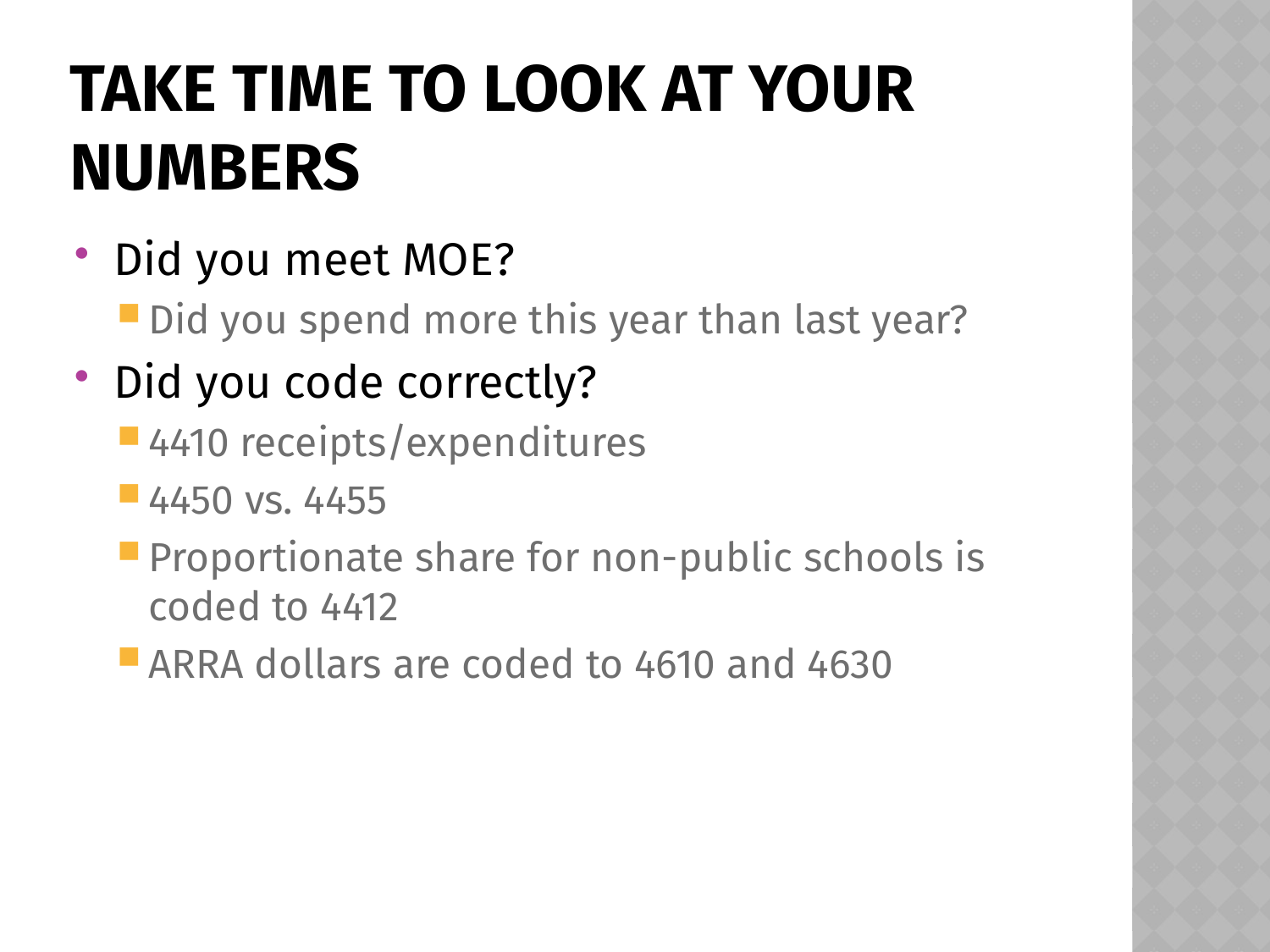

# Take time to look at your numbers
Did you meet MOE?
Did you spend more this year than last year?
Did you code correctly?
4410 receipts/expenditures
4450 vs. 4455
Proportionate share for non-public schools is coded to 4412
ARRA dollars are coded to 4610 and 4630